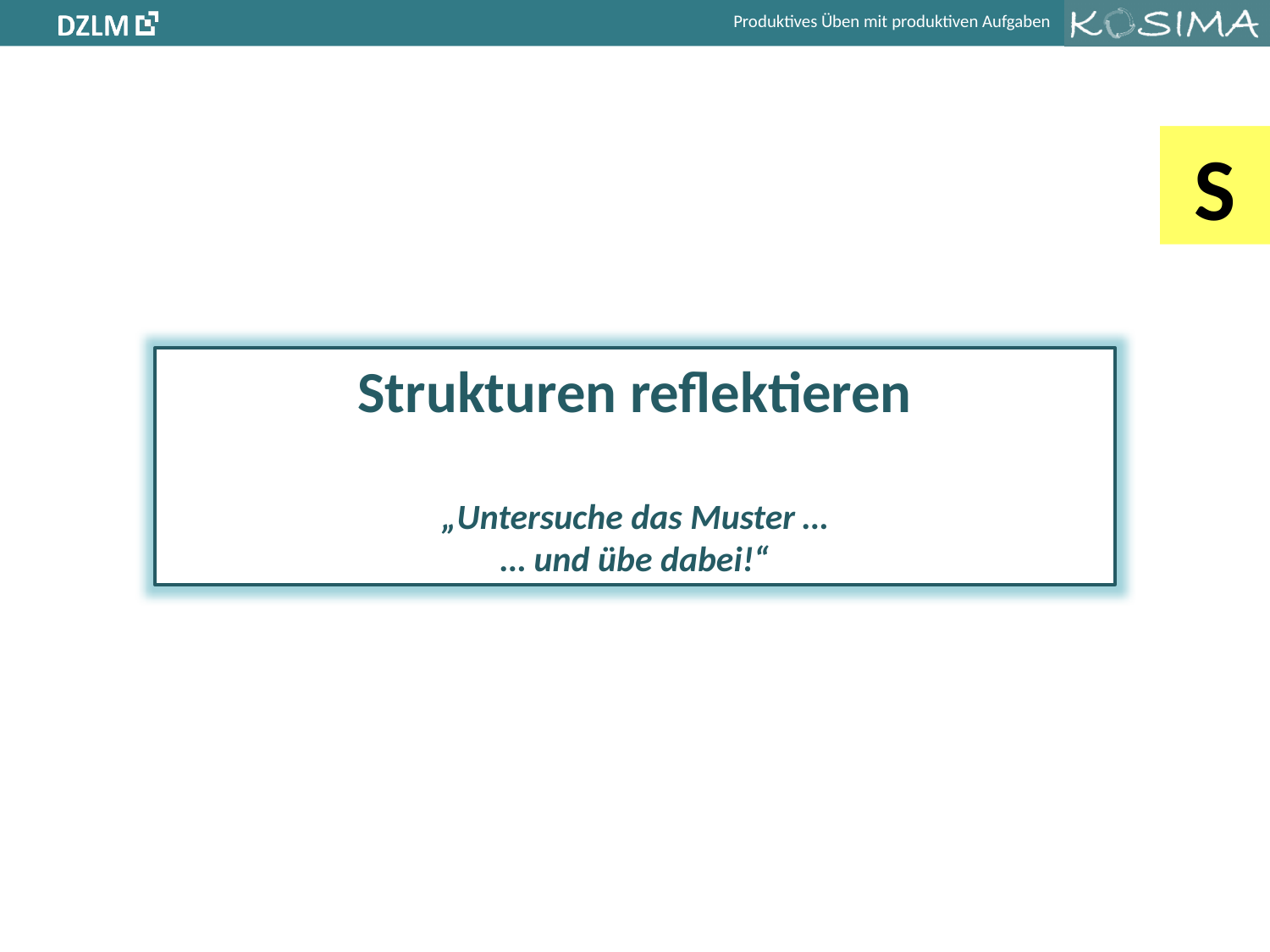

S
Strukturen reflektieren

„Untersuche das Muster …
… und übe dabei!“